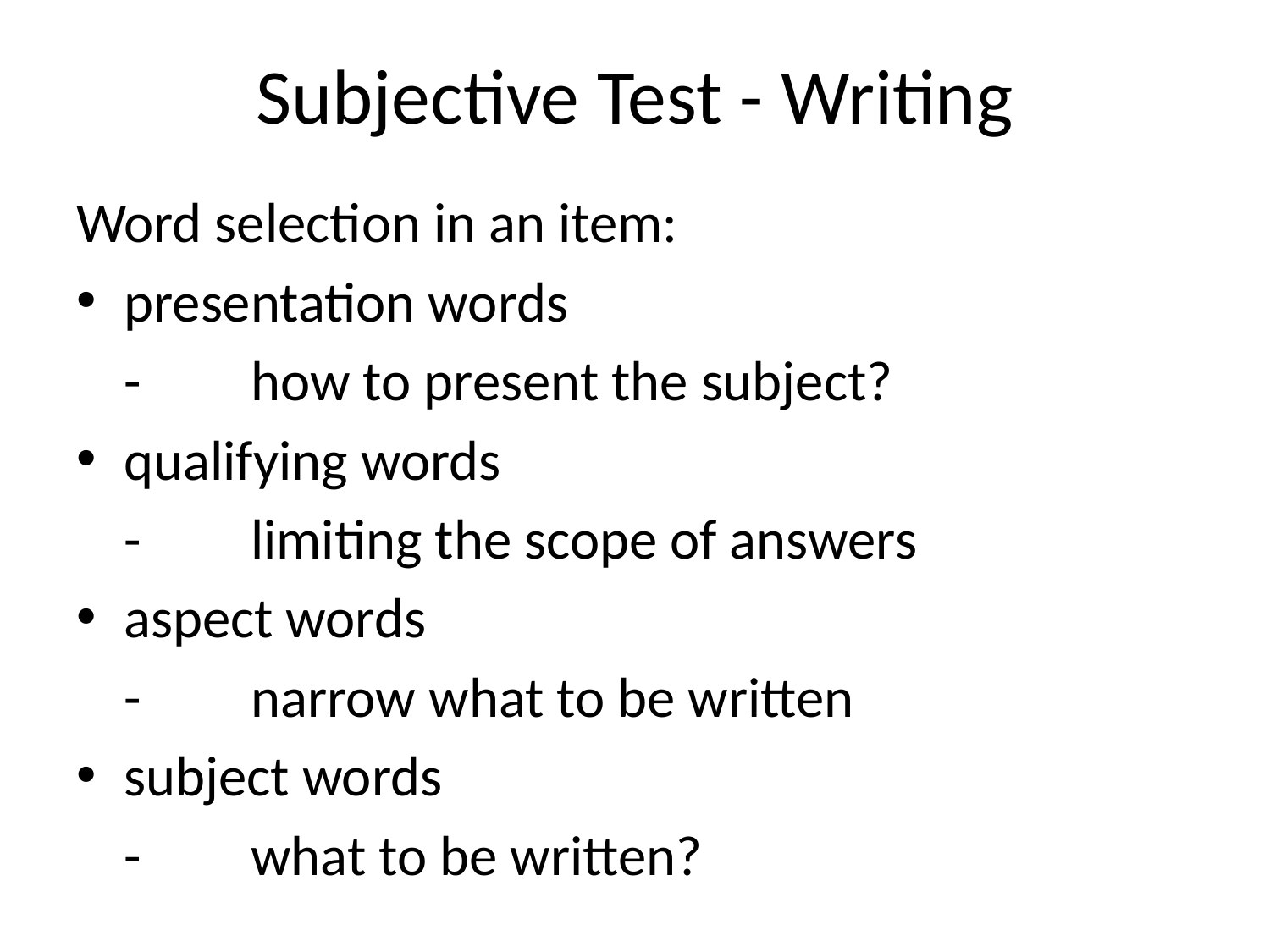

# Subjective Test - Writing
Word selection in an item:
presentation words
	-	how to present the subject?
qualifying words
	-	limiting the scope of answers
aspect words
	-	narrow what to be written
subject words
	-	what to be written?